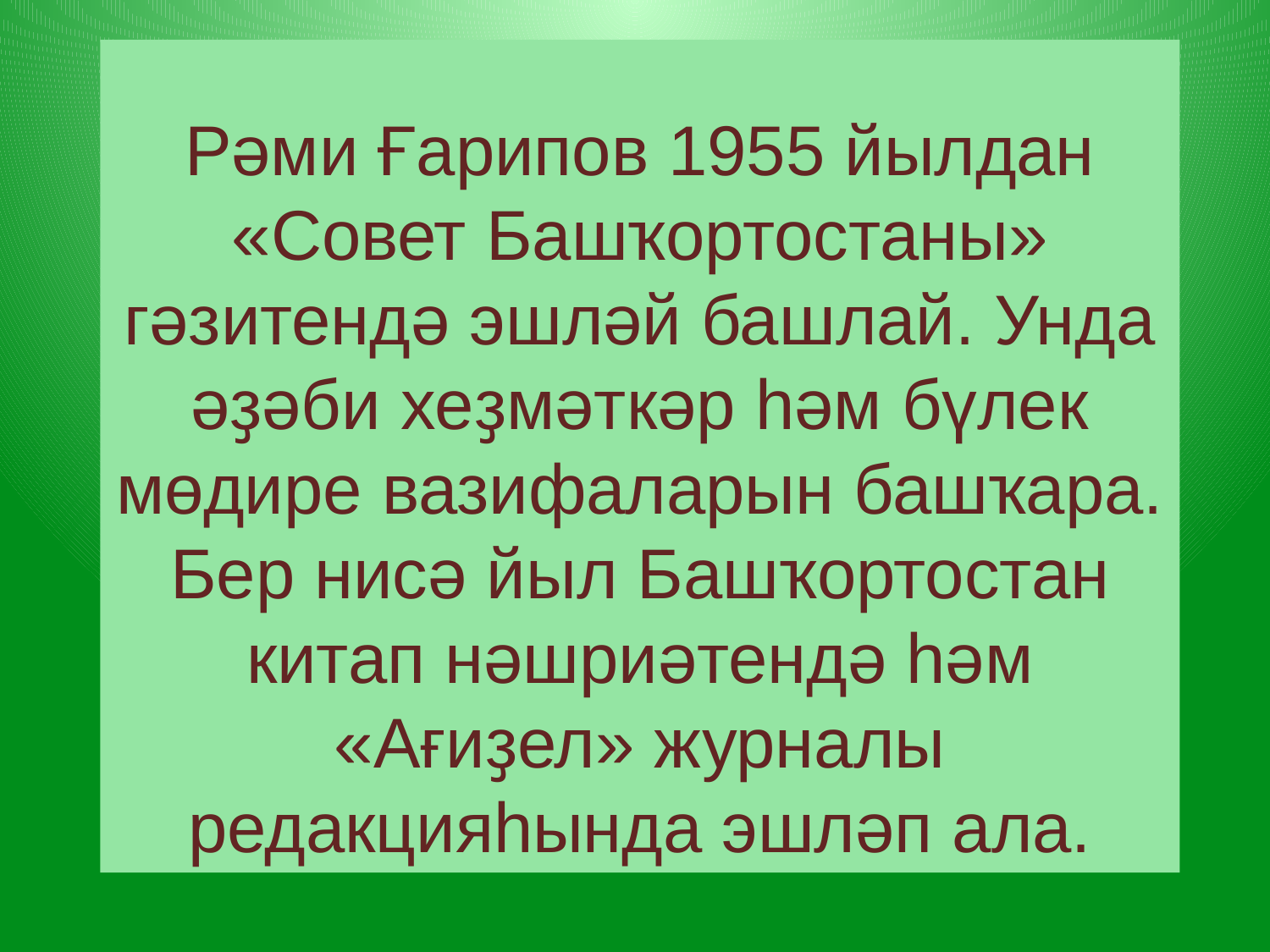

Рәми Ғарипов 1955 йылдан «Совет Башҡортостаны» гәзитендә эшләй башлай. Унда әҙәби хеҙмәткәр һәм бүлек мөдире вазифаларын башҡара. Бер нисә йыл Башҡортостан китап нәшриәтендә һәм «Ағиҙел» журналы редакцияһында эшләп ала.